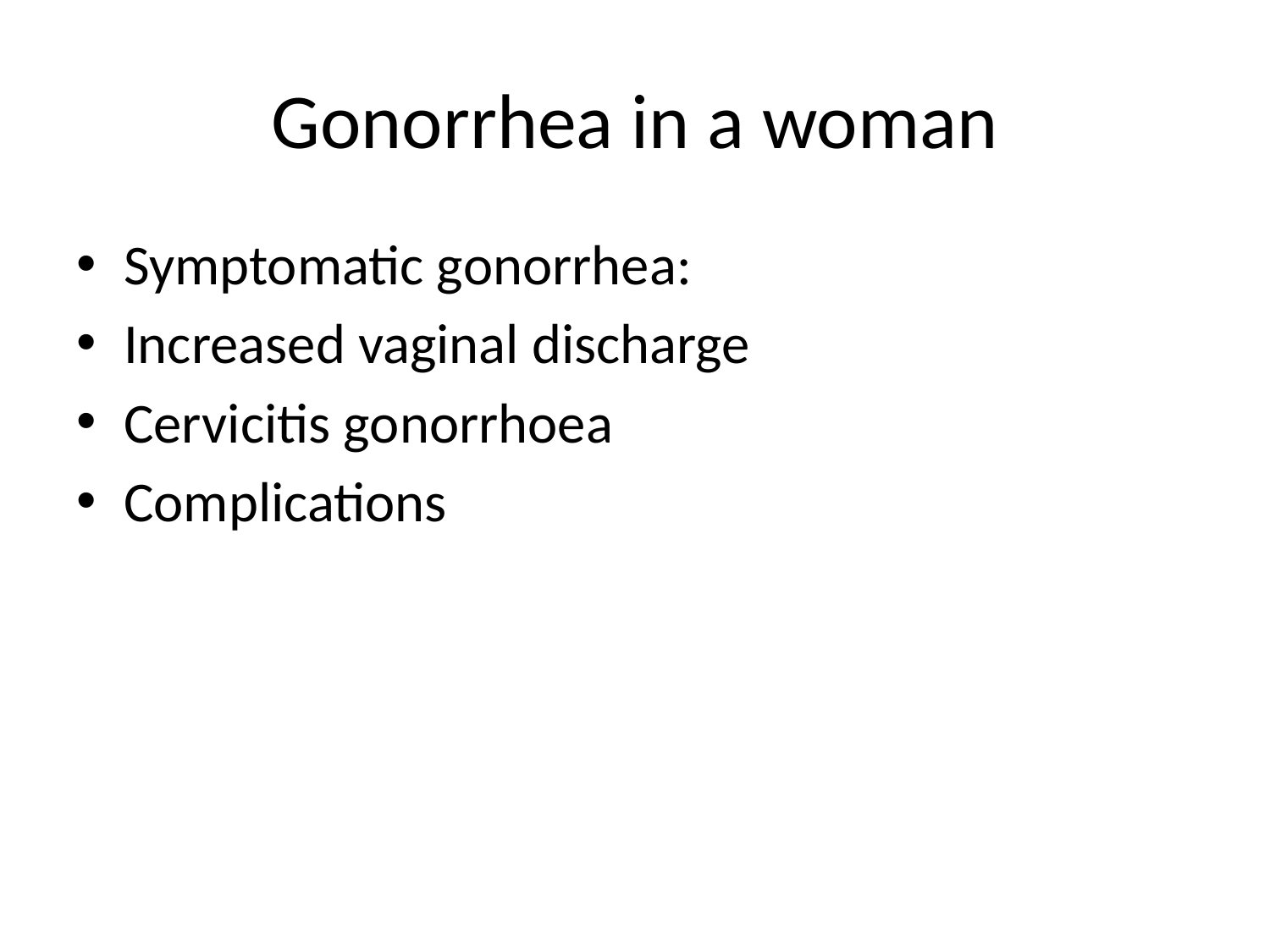

# Gonorrhea in a woman
Symptomatic gonorrhea:
Increased vaginal discharge
Cervicitis gonorrhoea
Complications